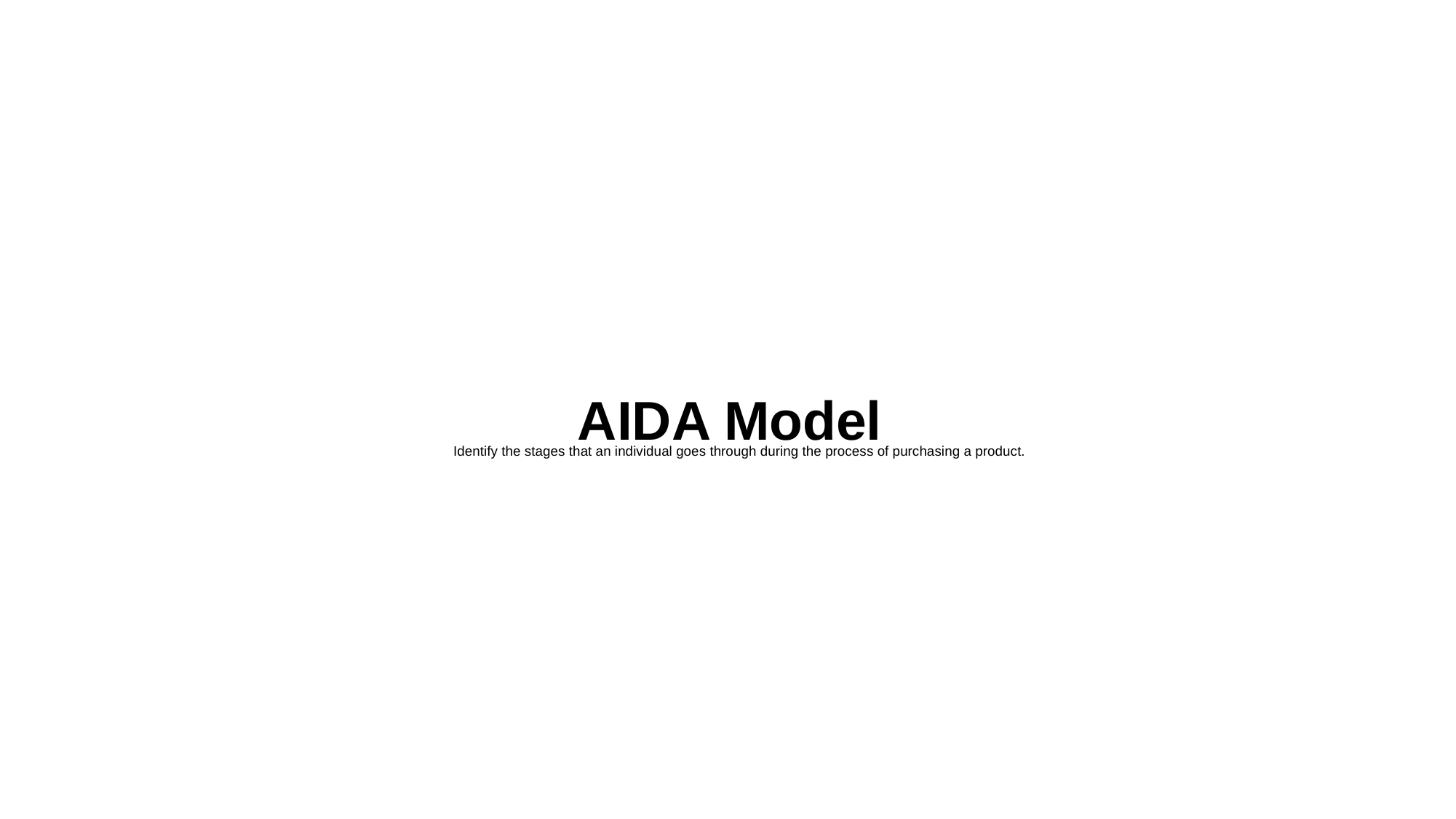

AIDA Model
Identify the stages that an individual goes through during the process of purchasing a product.